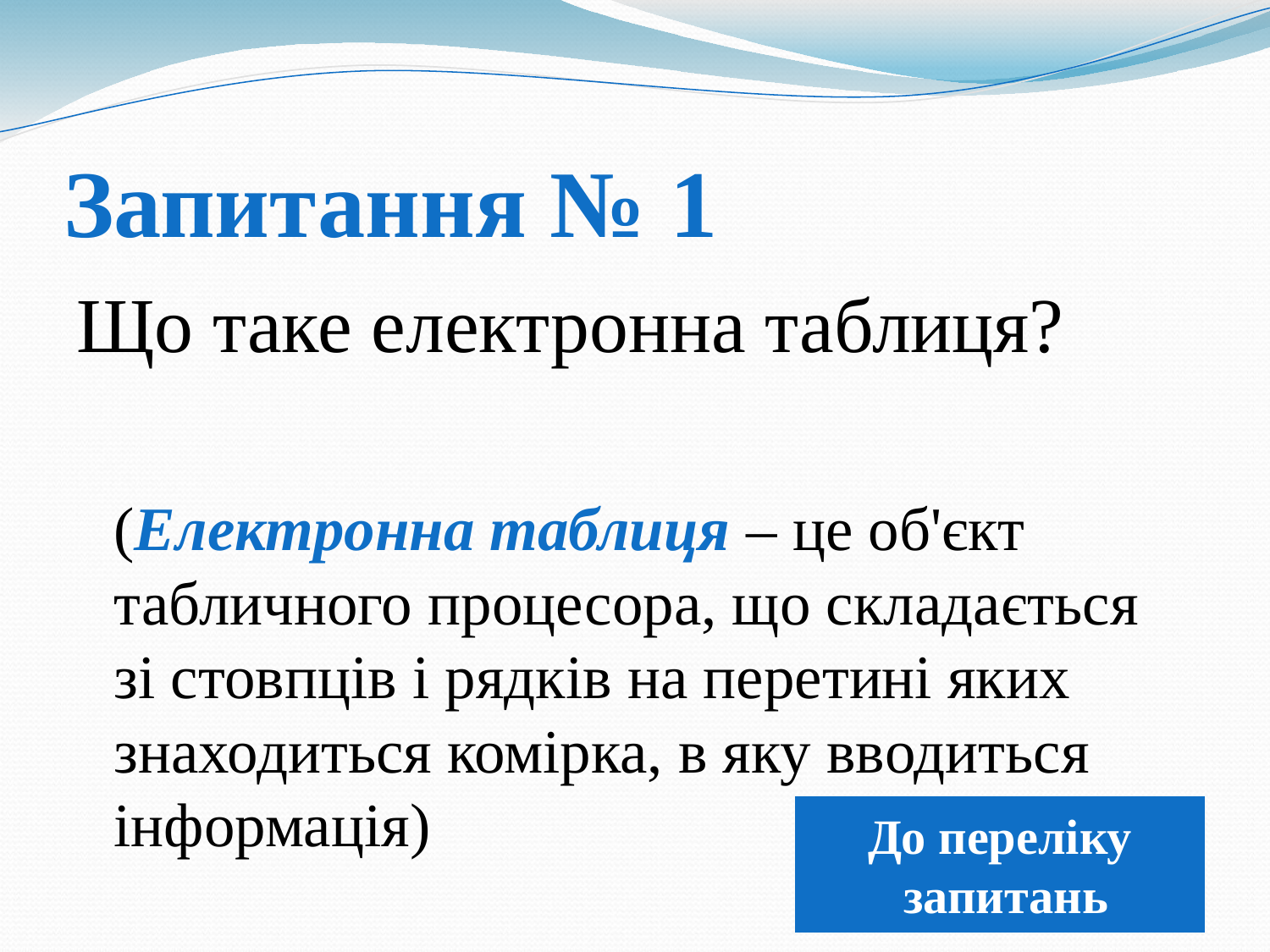

# Запитання № 1
Що таке електронна таблиця?

	(Електронна таблиця – це об'єкт табличного процесора, що складається зі стовпців і рядків на перетині яких знаходиться комірка, в яку вводиться інформація)
До переліку
 запитань